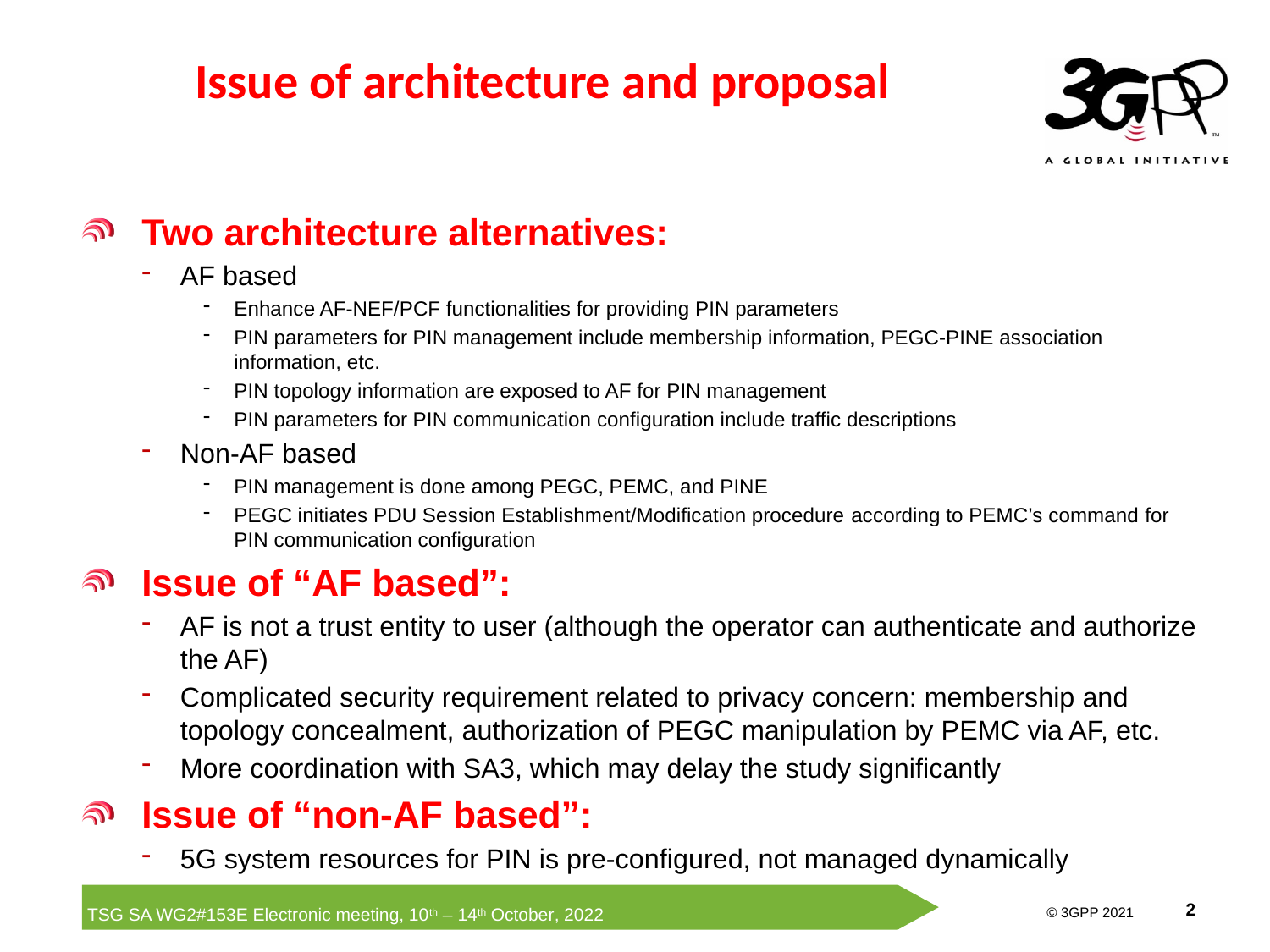

Issue of architecture and proposal
Two architecture alternatives:
AF based
Enhance AF-NEF/PCF functionalities for providing PIN parameters
PIN parameters for PIN management include membership information, PEGC-PINE association information, etc.
PIN topology information are exposed to AF for PIN management
PIN parameters for PIN communication configuration include traffic descriptions
Non-AF based
PIN management is done among PEGC, PEMC, and PINE
PEGC initiates PDU Session Establishment/Modification procedure according to PEMC’s command for PIN communication configuration
Issue of “AF based”:
AF is not a trust entity to user (although the operator can authenticate and authorize the AF)
Complicated security requirement related to privacy concern: membership and topology concealment, authorization of PEGC manipulation by PEMC via AF, etc.
More coordination with SA3, which may delay the study significantly
Issue of “non-AF based”:
5G system resources for PIN is pre-configured, not managed dynamically